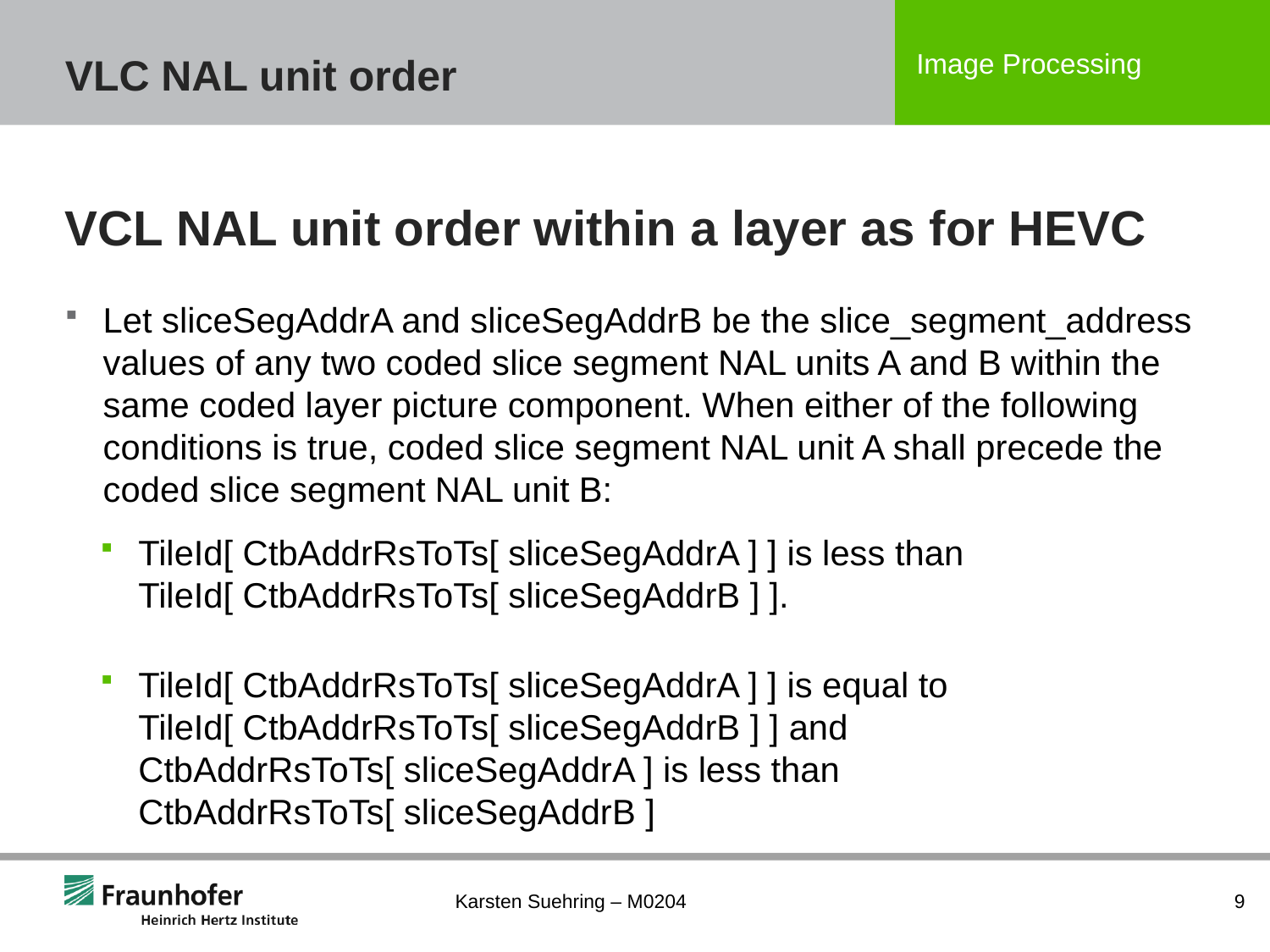

# VLC NAL unit order
VCL NAL unit order within a layer as for HEVC

Let sliceSegAddrA and sliceSegAddrB be the slice_segment_address values of any two coded slice segment NAL units A and B within the same coded layer picture component. When either of the following conditions is true, coded slice segment NAL unit A shall precede the coded slice segment NAL unit B:

TileId[ CtbAddrRsToTs[ sliceSegAddrA ] ] is less than
TileId[ CtbAddrRsToTs[ sliceSegAddrB ] ].

TileId[ CtbAddrRsToTs[ sliceSegAddrA ] ] is equal to TileId[ CtbAddrRsToTs[ sliceSegAddrB ] ] and CtbAddrRsToTs[ sliceSegAddrA ] is less than CtbAddrRsToTs[ sliceSegAddrB ]

Karsten Suehring – M0204
9